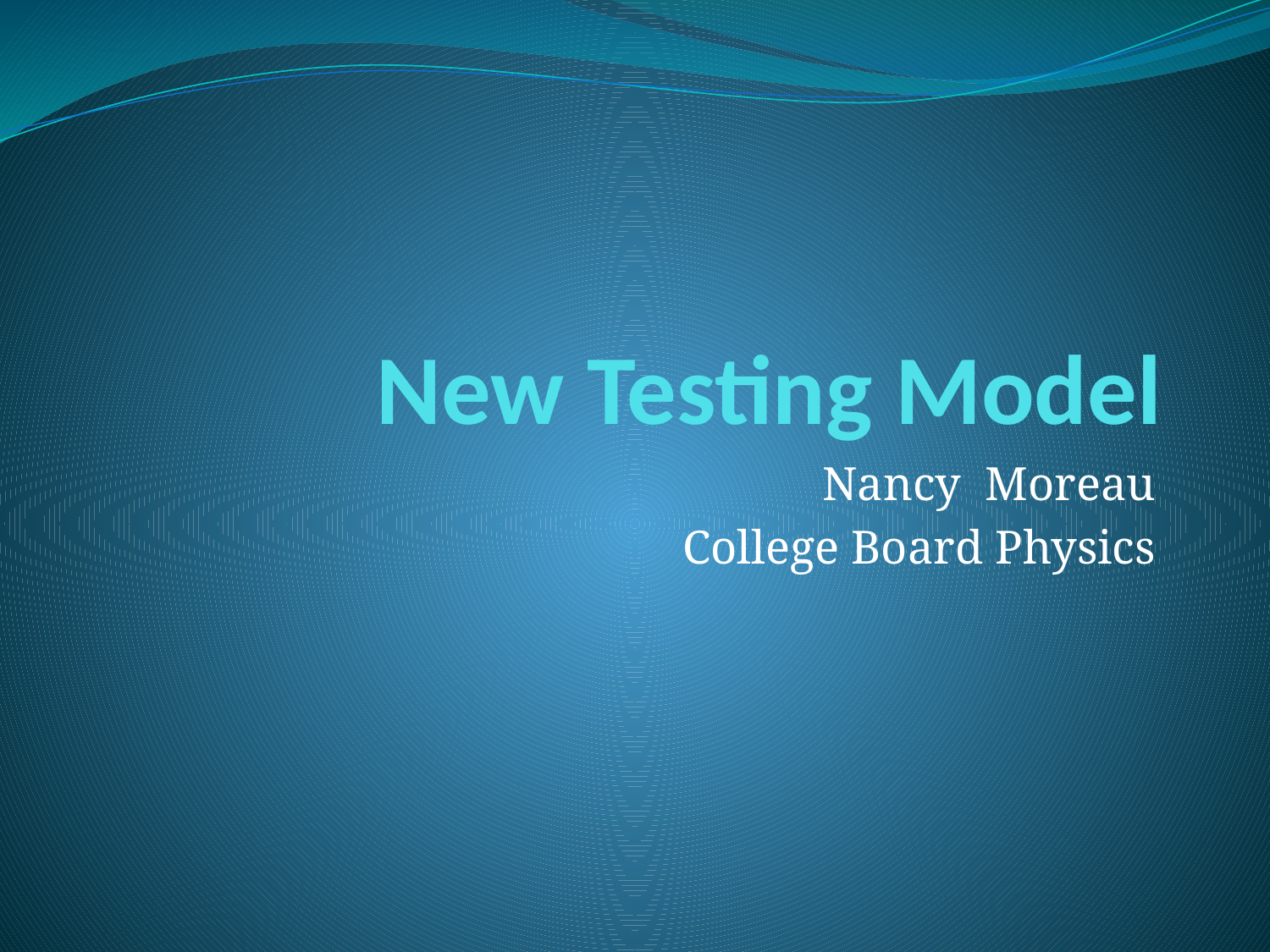

# New Testing Model
Nancy  Moreau
College Board Physics